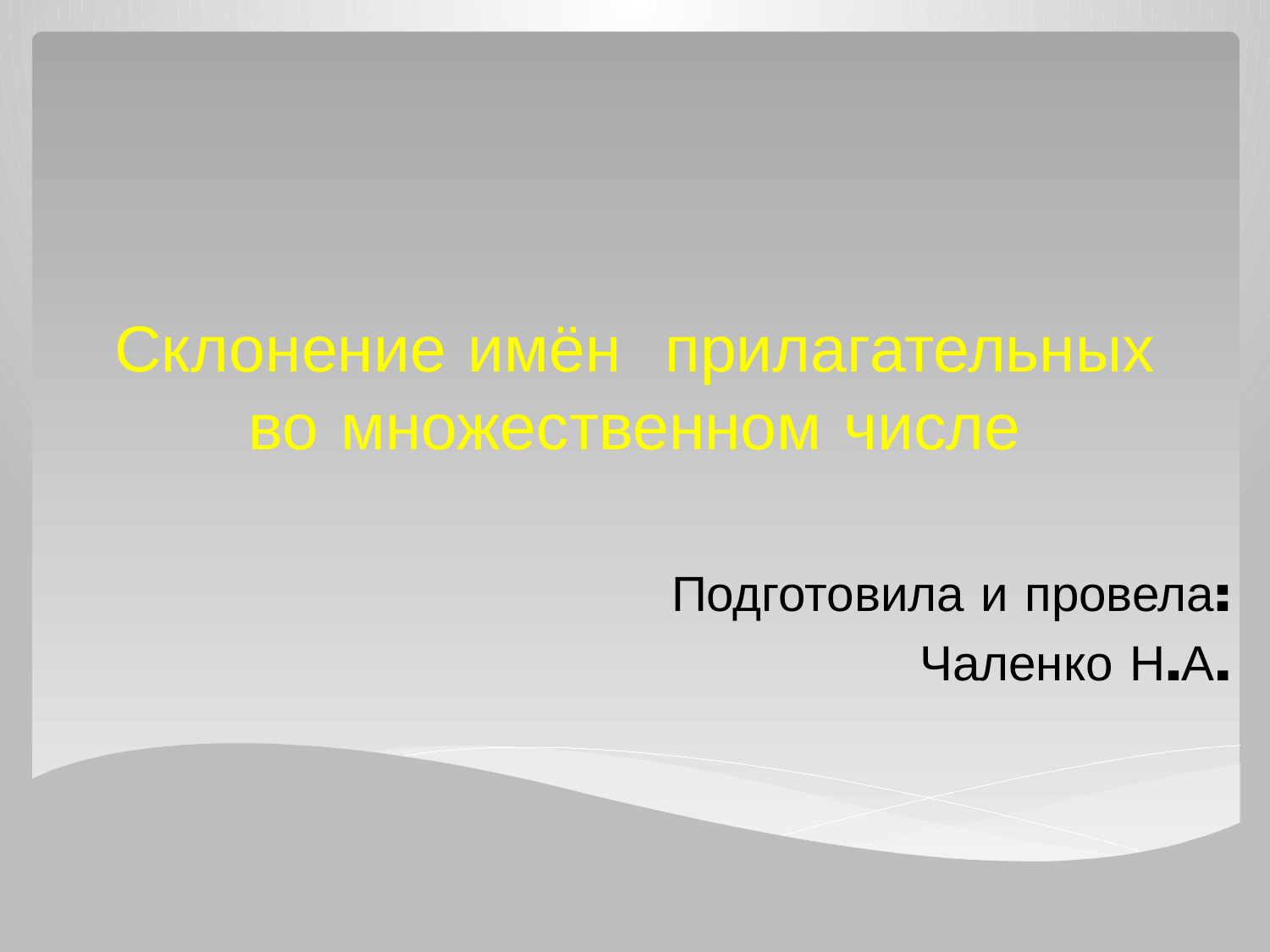

# Склонение имён  прилагательных во множественном числе
Подготовила и провела:
Чаленко Н.А.